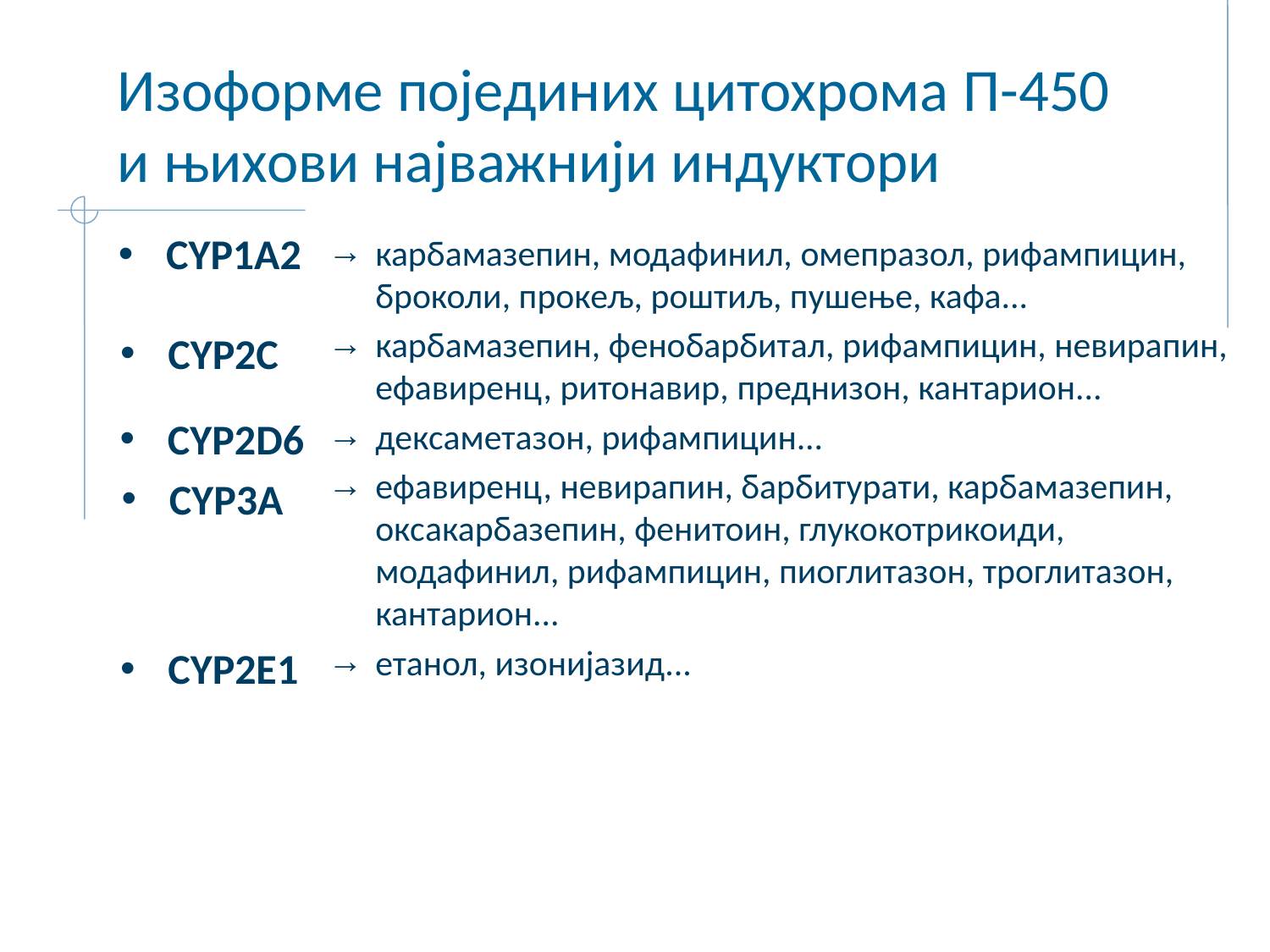

# Изоформе појединих цитохрома П-450 и њихови најважнији индуктори
карбамазепин, модафинил, омепразол, рифампицин,  броколи, прокељ, роштиљ, пушење, кафа...
карбамазепин, фенобарбитал, рифампицин, невирапин, ефавиренц, ритонавир, преднизон, кантарион...
дексаметазон, рифампицин...
ефавиренц, невирапин, барбитурати, карбамазепин, оксакарбазепин, фенитоин, глукокотрикоиди, модафинил, рифампицин, пиоглитазон, троглитазон, кантарион...
етанол, изонијазид...
CYP1A2
CYP2C
CYP2D6
CYP3A
CYP2Е1